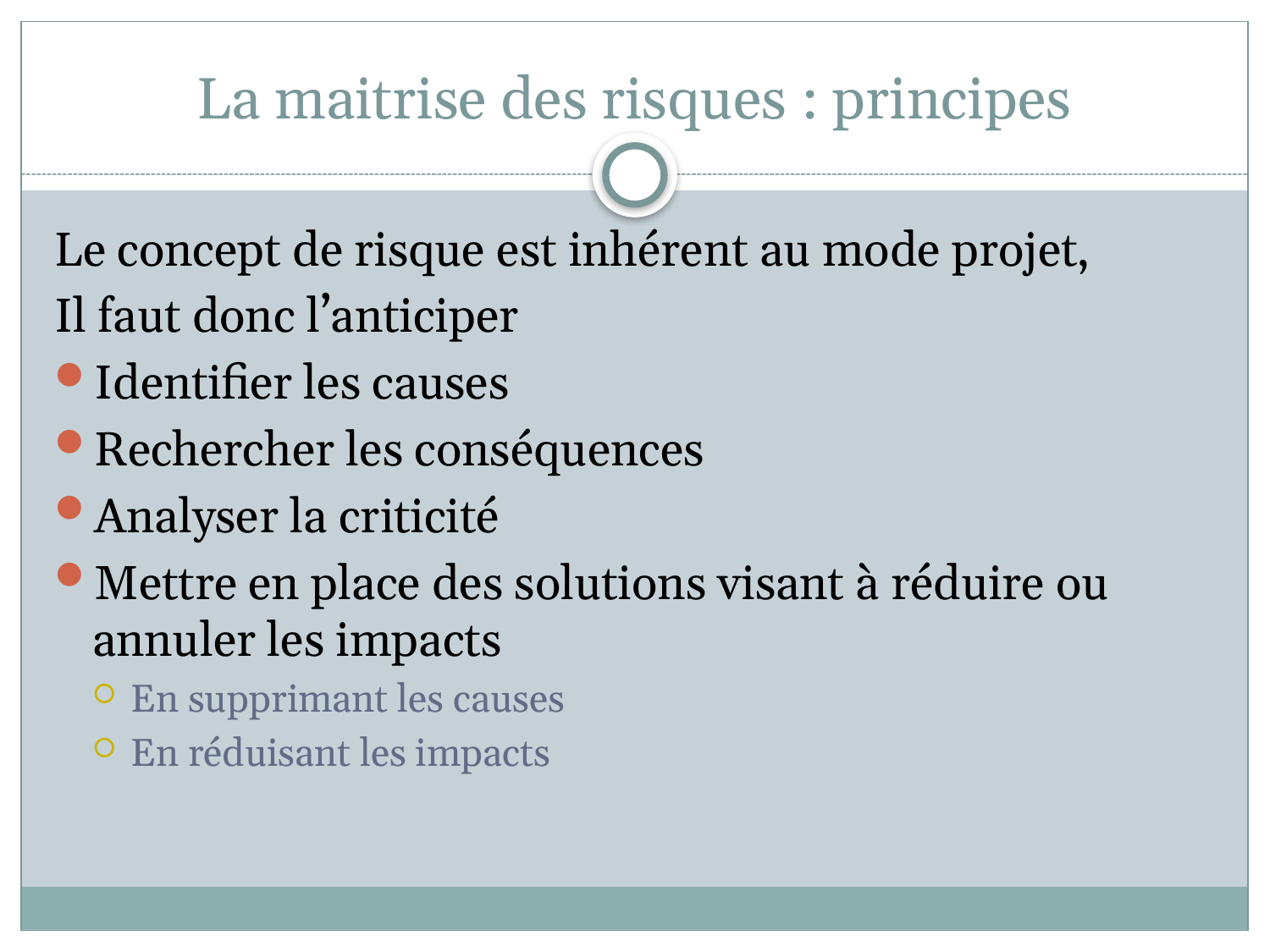

# La maitrise des risques : principes
Le concept de risque est inhérent au mode projet,
Il faut donc l’anticiper
Identifier les causes
Rechercher les conséquences
Analyser la criticité
Mettre en place des solutions visant à réduire ou annuler les impacts
En supprimant les causes
En réduisant les impacts